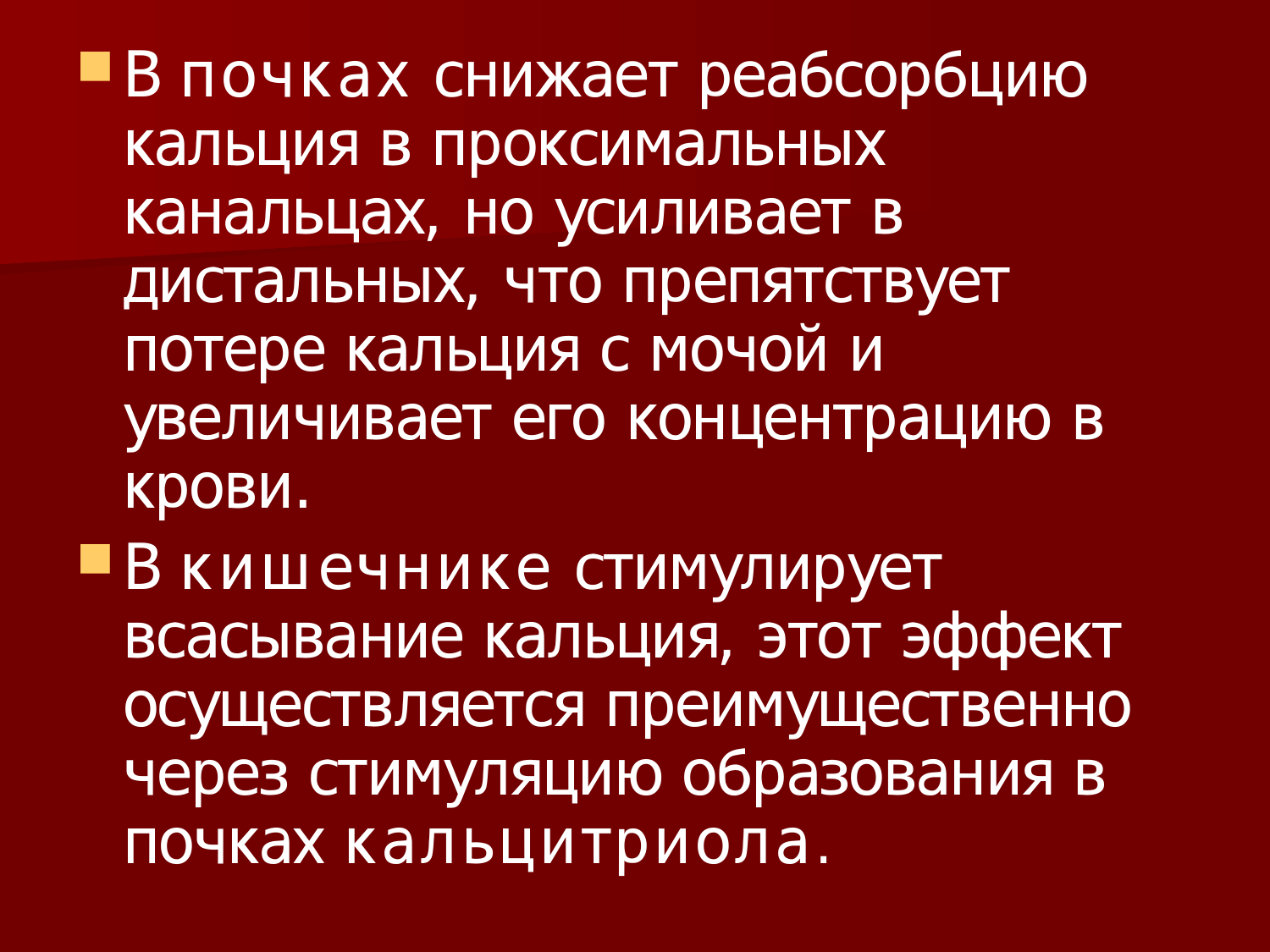

В почках снижает реабсорбцию кальция в проксимальных канальцах, но усиливает в дистальных, что препятствует потере кальция с мочой и увеличивает его концентрацию в крови.
В кишечнике стимулирует всасывание кальция, этот эффект осуществляется преимущественно через стимуляцию образования в почках кальцитриола.